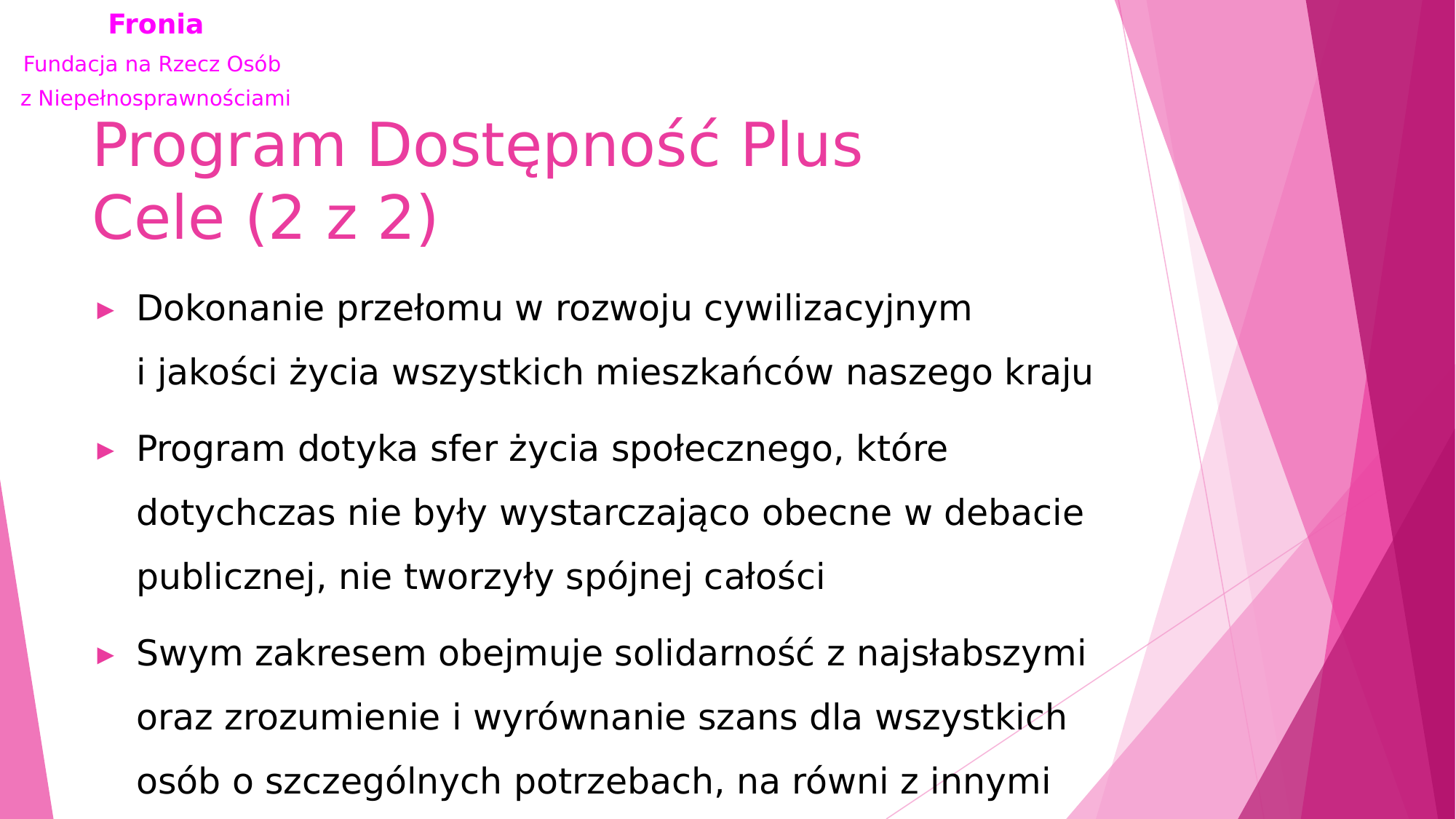

# Program Dostępność Plus Cele (2 z 2)
Dokonanie przełomu w rozwoju cywilizacyjnym i jakości życia wszystkich mieszkańców naszego kraju
Program dotyka sfer życia społecznego, które dotychczas nie były wystarczająco obecne w debacie publicznej, nie tworzyły spójnej całości
Swym zakresem obejmuje solidarność z najsłabszymi oraz zrozumienie i wyrównanie szans dla wszystkich osób o szczególnych potrzebach, na równi z innymi